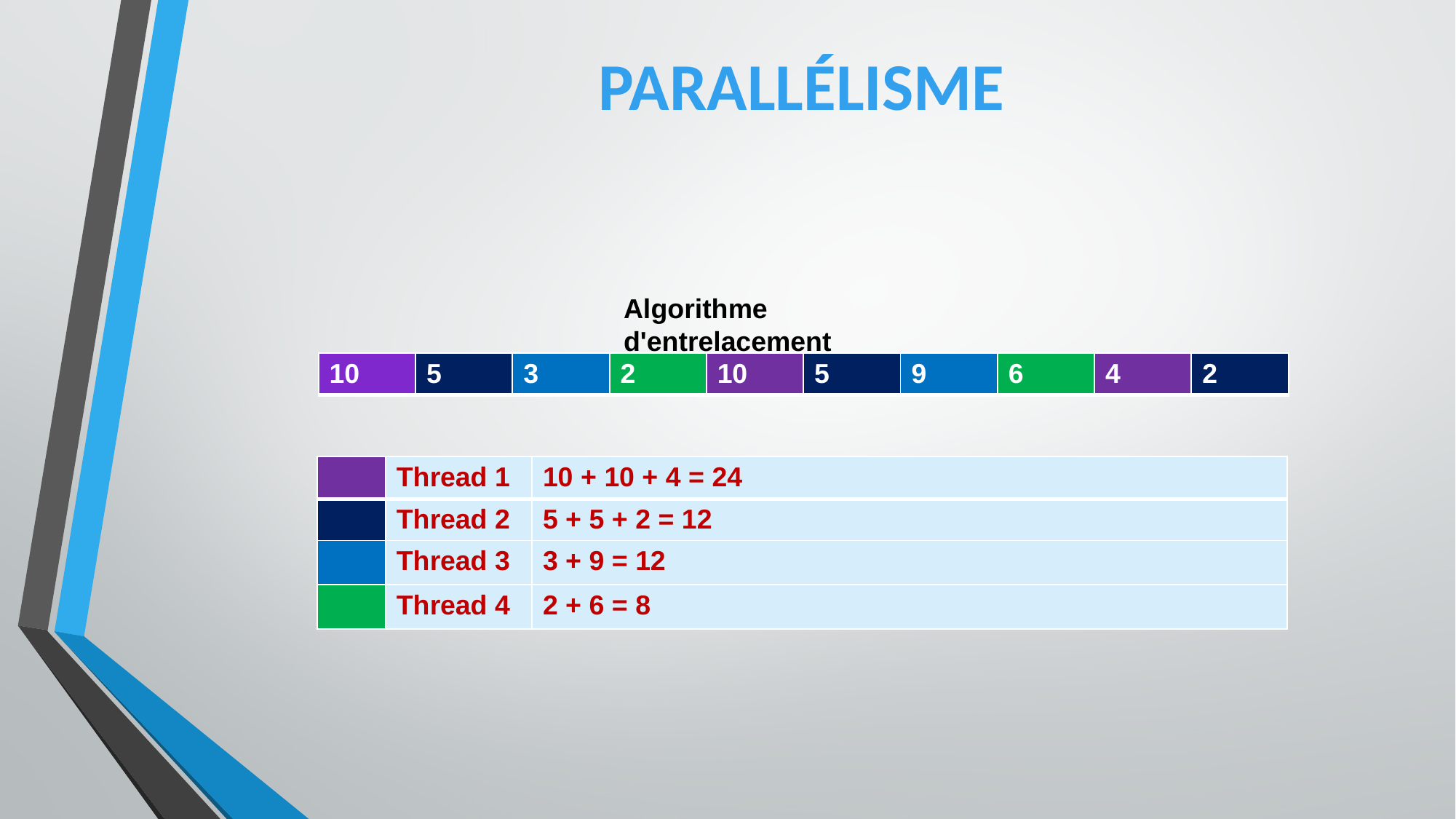

PARALLÉLISME
Algorithme d'entrelacement
| 10 | 5 | 3 | 2 | 10 | 5 | 9 | 6 | 4 | 2 |
| --- | --- | --- | --- | --- | --- | --- | --- | --- | --- |
|  | Thread 1 | 10 + 10 + 4 = 24 |
| --- | --- | --- |
|  | Thread 2 | 5 + 5 + 2 = 12 |
|  | Thread 3 | 3 + 9 = 12 |
|  | Thread 4 | 2 + 6 = 8 |